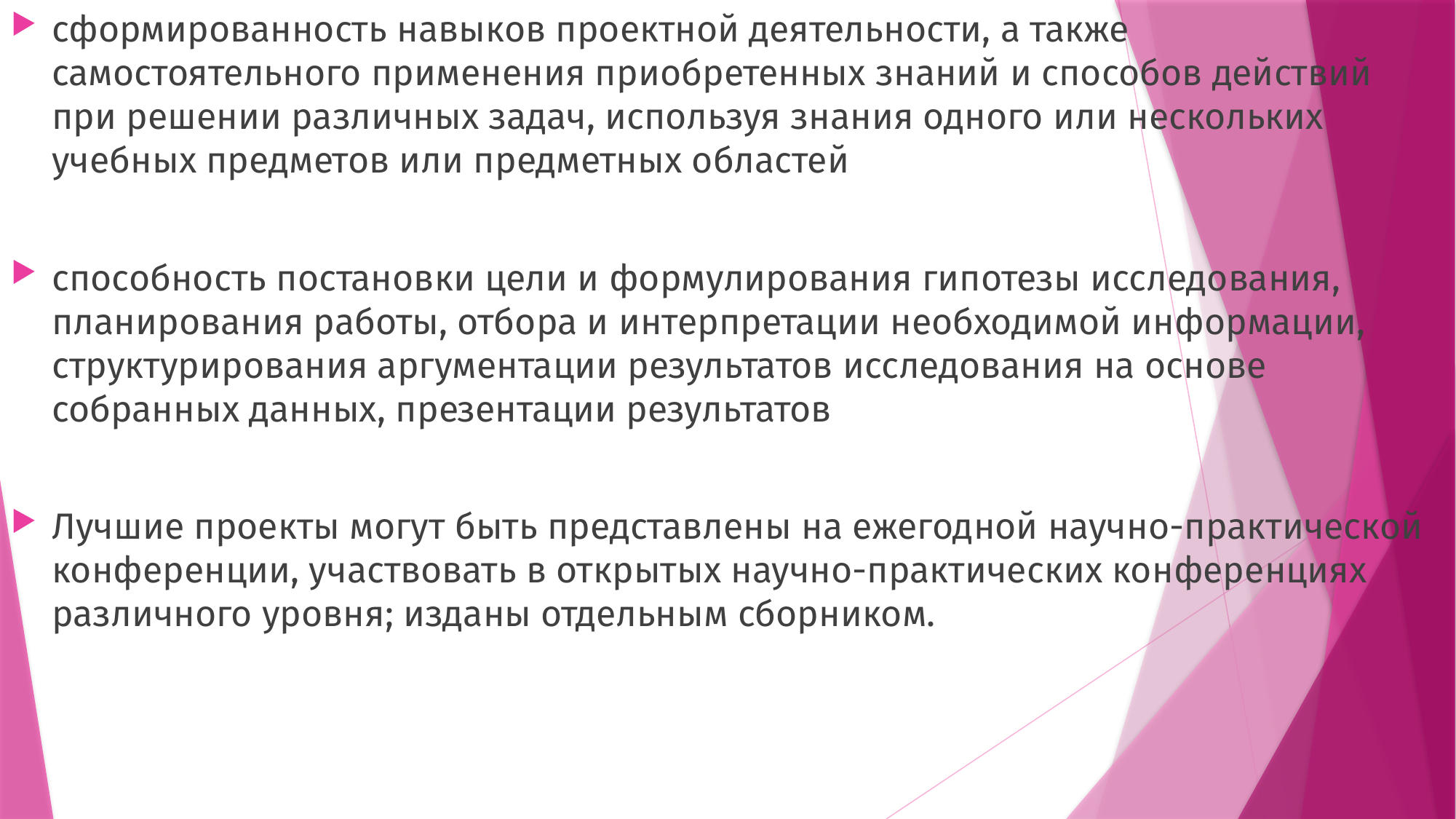

сформированность навыков проектной деятельности, а также самостоятельного применения приобретенных знаний и способов действий при решении различных задач, используя знания одного или нескольких учебных предметов или предметных областей

способность постановки цели и формулирования гипотезы исследования, планирования работы, отбора и интерпретации необходимой информации, структурирования аргументации результатов исследования на основе собранных данных, презентации результатов

Лучшие проекты могут быть представлены на ежегодной научно-практической конференции, участвовать в открытых научно-практических конференциях различного уровня; изданы отдельным сборником.